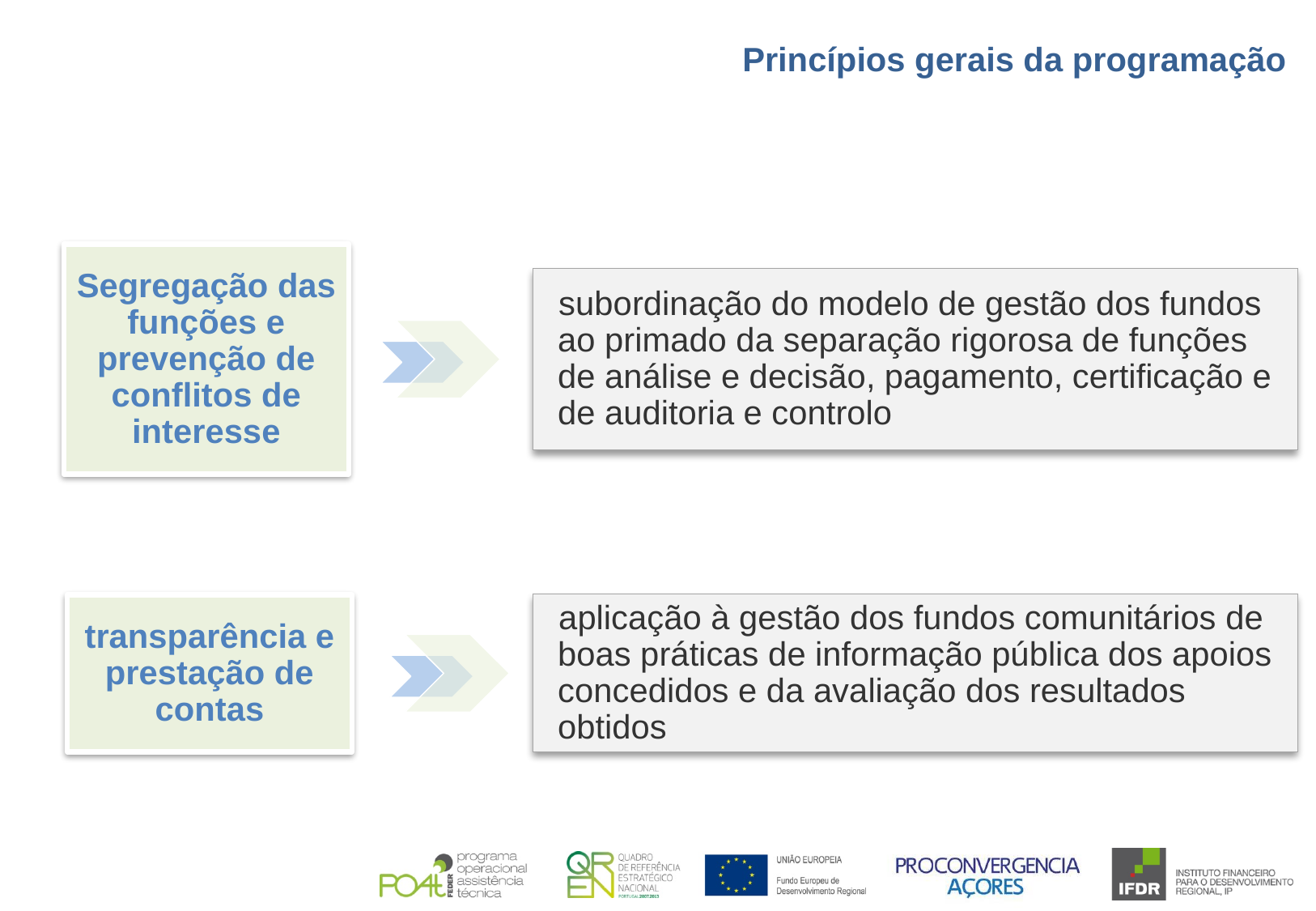

Princípios gerais da programação
Segregação das funções e prevenção de conflitos de interesse
subordinação do modelo de gestão dos fundos ao primado da separação rigorosa de funções de análise e decisão, pagamento, certificação e de auditoria e controlo

transparência e prestação de contas
aplicação à gestão dos fundos comunitários de boas práticas de informação pública dos apoios concedidos e da avaliação dos resultados obtidos